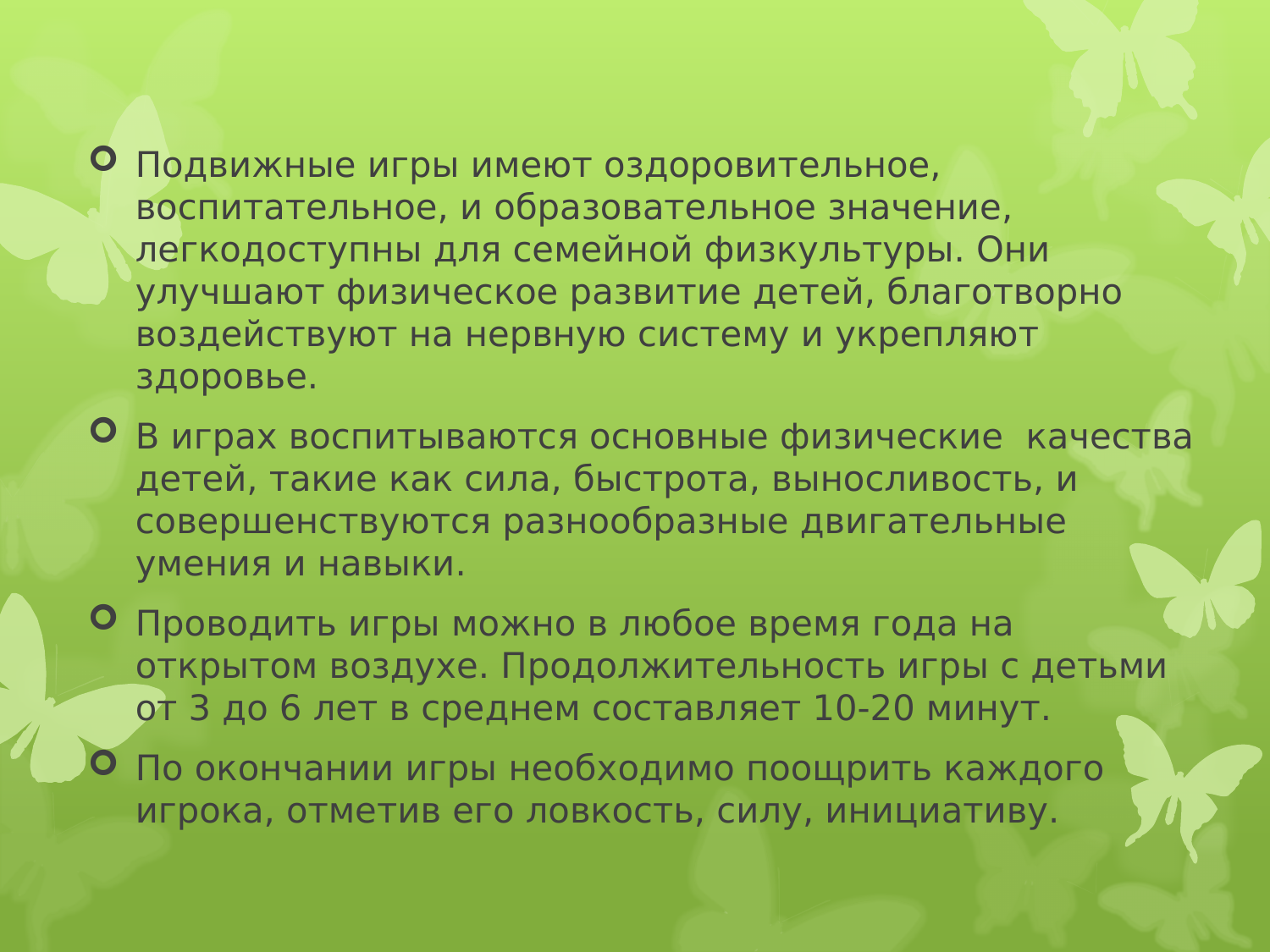

Подвижные игры имеют оздоровительное, воспитательное, и образовательное значение, легкодоступны для семейной физкультуры. Они улучшают физическое развитие детей, благотворно воздействуют на нервную систему и укрепляют здоровье.
В играх воспитываются основные физические  качества детей, такие как сила, быстрота, выносливость, и совершенствуются разнообразные двигательные умения и навыки.
Проводить игры можно в любое время года на открытом воздухе. Продолжительность игры с детьми от 3 до 6 лет в среднем составляет 10-20 минут.
По окончании игры необходимо поощрить каждого игрока, отметив его ловкость, силу, инициативу.